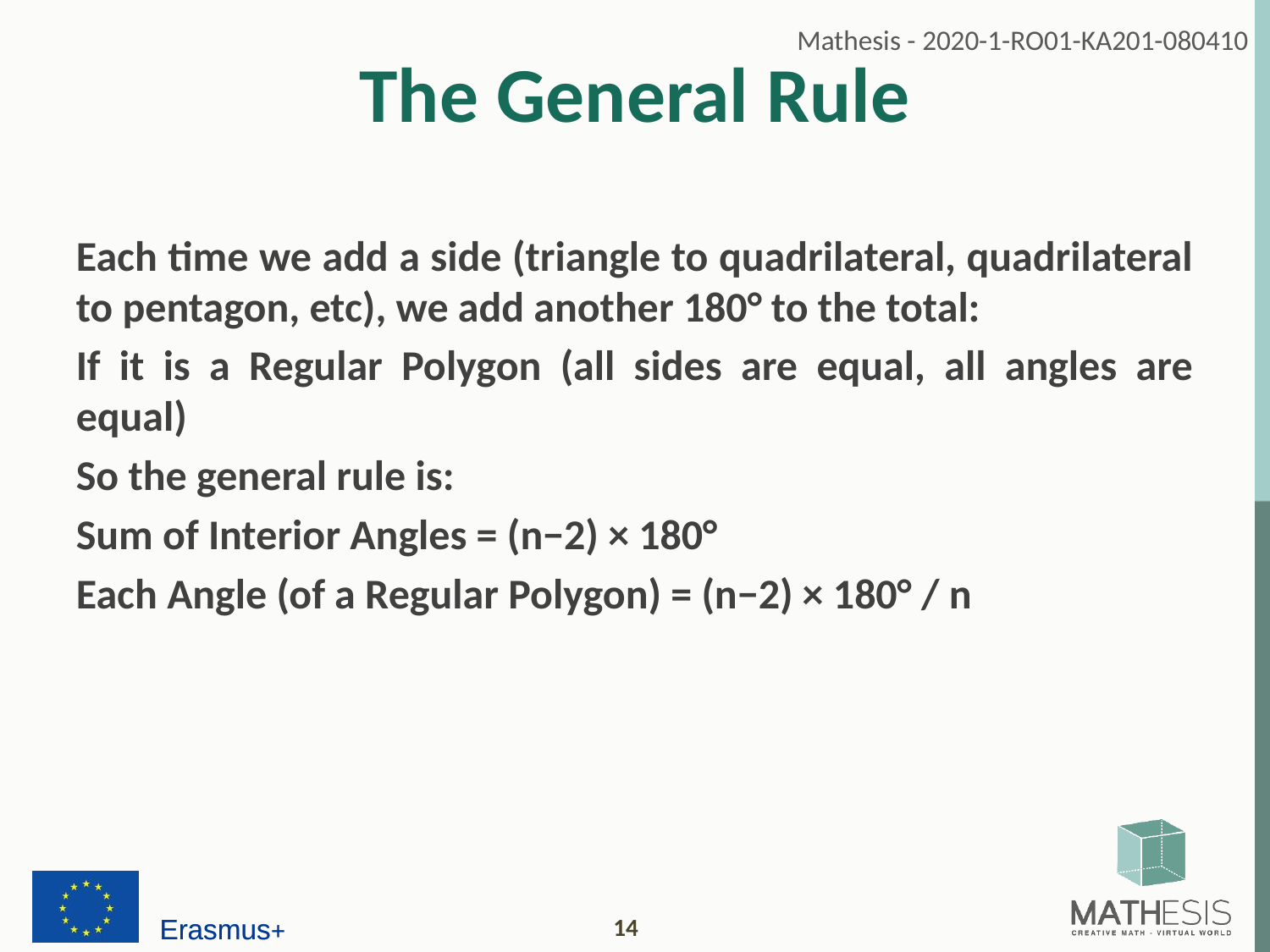

# The General Rule
Each time we add a side (triangle to quadrilateral, quadrilateral to pentagon, etc), we add another 180° to the total:
If it is a Regular Polygon (all sides are equal, all angles are equal)
So the general rule is:
Sum of Interior Angles = (n−2) × 180°
Each Angle (of a Regular Polygon) = (n−2) × 180° / n